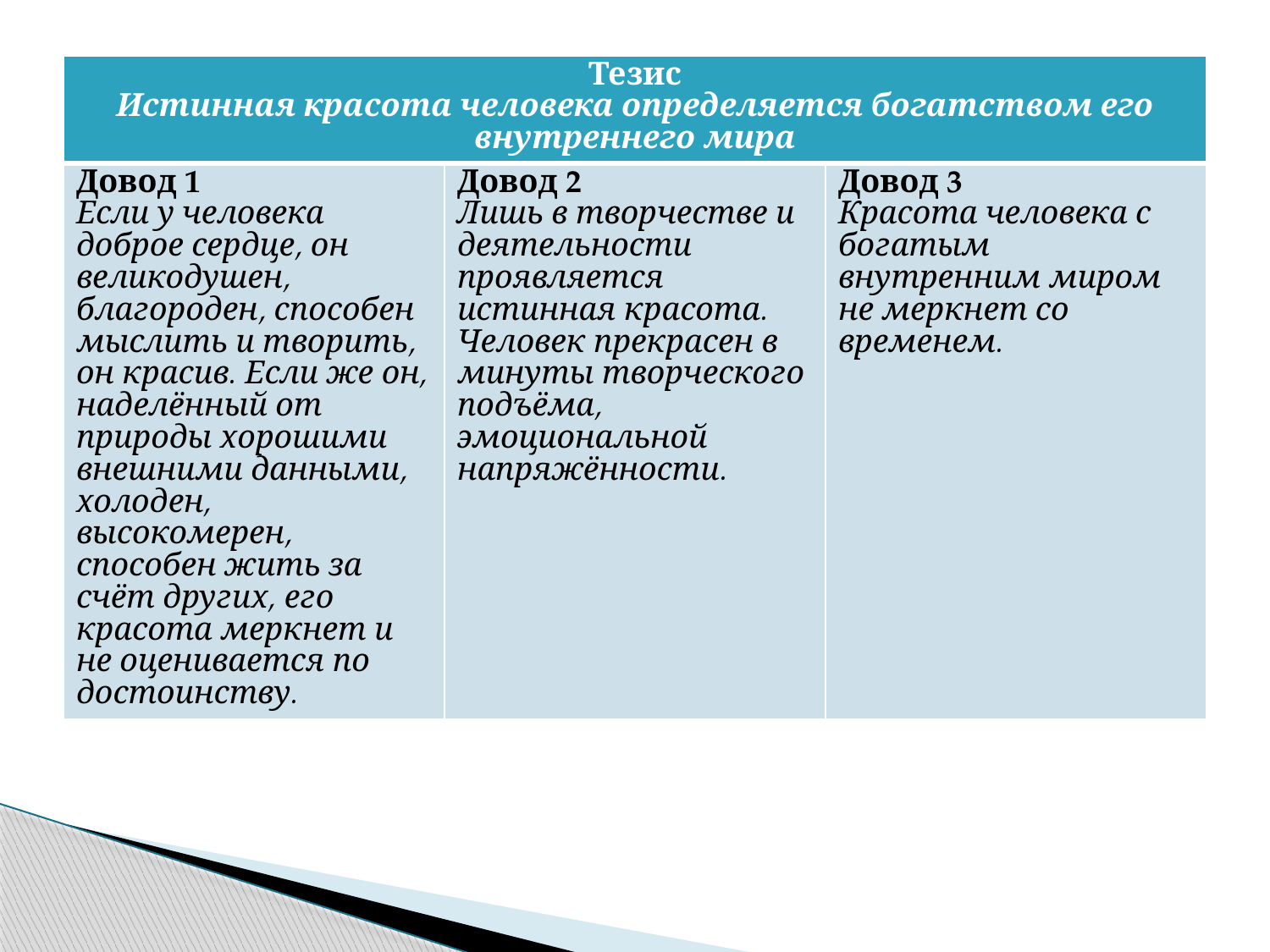

#
| Тезис Истинная красота человека определяется богатством его внутреннего мира |  |  |
| --- | --- | --- |
| Довод 1 Если у человека доброе сердце, он великодушен, благороден, способен мыслить и творить, он красив. Если же он, наделённый от природы хорошими внешними данными, холоден, высокомерен, способен жить за счёт других, его красота меркнет и не оценивается по достоинству. | Довод 2 Лишь в творчестве и деятельности проявляется истинная красота. Человек прекрасен в минуты творческого подъёма, эмоциональной напряжённости. | Довод 3 Красота человека с богатым внутренним миром не меркнет со временем. |